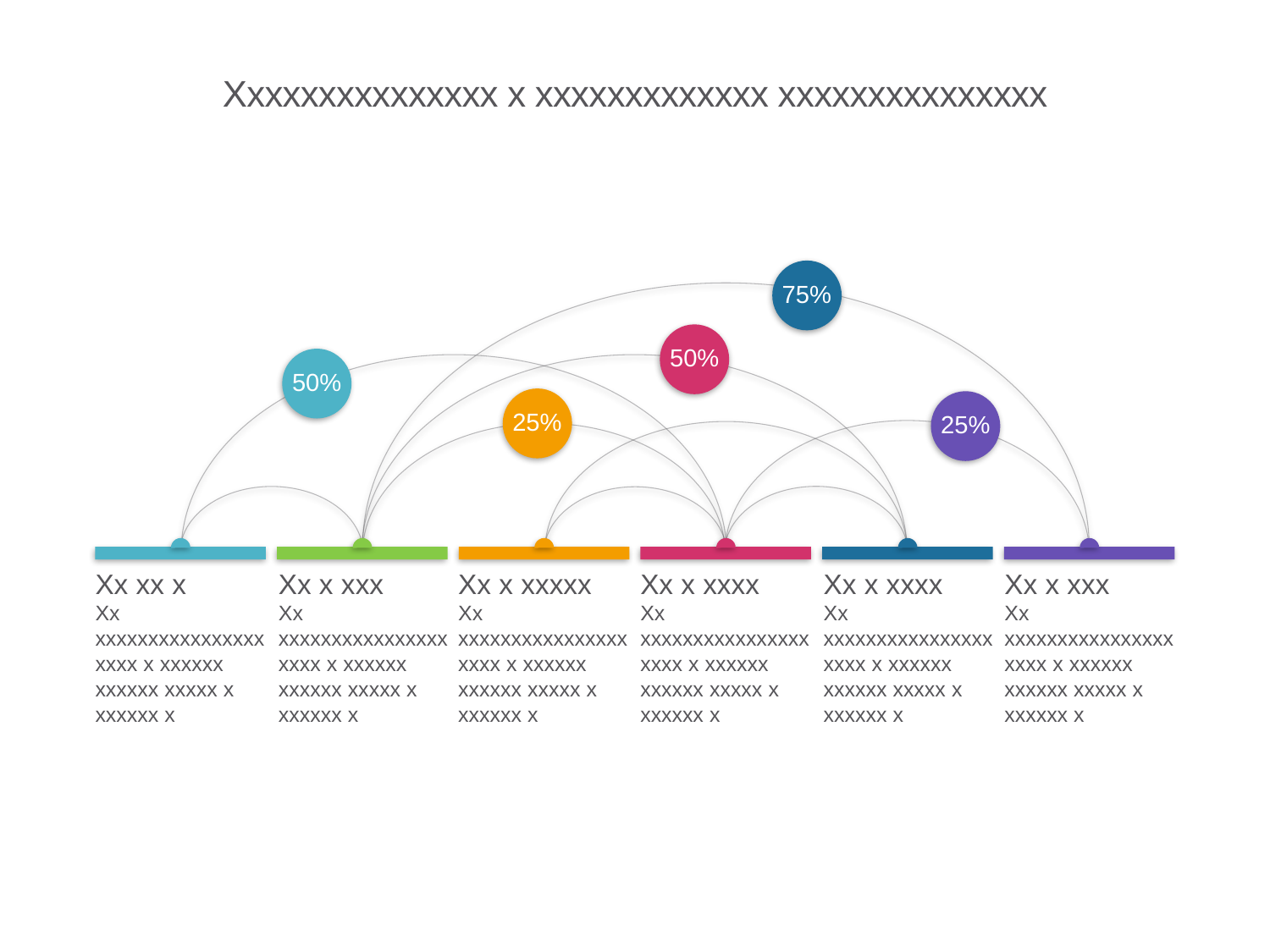

# Xxxxxxxxxxxxxxx x xxxxxxxxxxxxx xxxxxxxxxxxxxxx
75%

50%
50%

25%
25%

Xx xx x
Xx xxxxxxxxxxxxxxxxxxxx x xxxxxx xxxxxx xxxxx x xxxxxx x
Xx x xxx
Xx xxxxxxxxxxxxxxxxxxxx x xxxxxx xxxxxx xxxxx x xxxxxx x
Xx x xxxxx
Xx xxxxxxxxxxxxxxxxxxxx x xxxxxx xxxxxx xxxxx x xxxxxx x
Xx x xxxx
Xx xxxxxxxxxxxxxxxxxxxx x xxxxxx xxxxxx xxxxx x xxxxxx x
Xx x xxxx
Xx xxxxxxxxxxxxxxxxxxxx x xxxxxx xxxxxx xxxxx x xxxxxx x
Xx x xxx
Xx xxxxxxxxxxxxxxxxxxxx x xxxxxx xxxxxx xxxxx x xxxxxx x